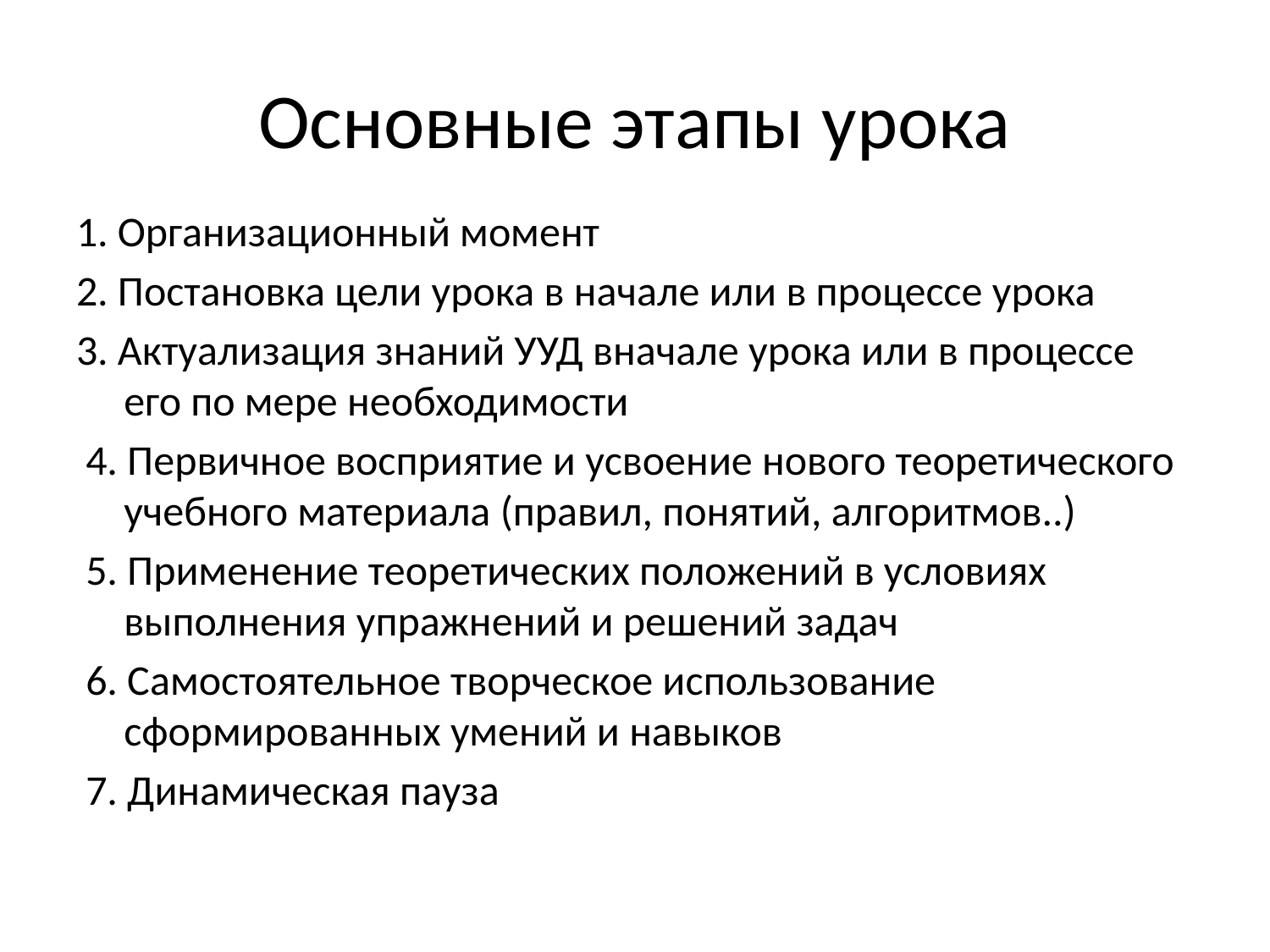

# Основные этапы урока
1. Организационный момент
2. Постановка цели урока в начале или в процессе урока
3. Актуализация знаний УУД вначале урока или в процессе его по мере необходимости
 4. Первичное восприятие и усвоение нового теоретического учебного материала (правил, понятий, алгоритмов..)
 5. Применение теоретических положений в условиях выполнения упражнений и решений задач
 6. Самостоятельное творческое использование сформированных умений и навыков
 7. Динамическая пауза